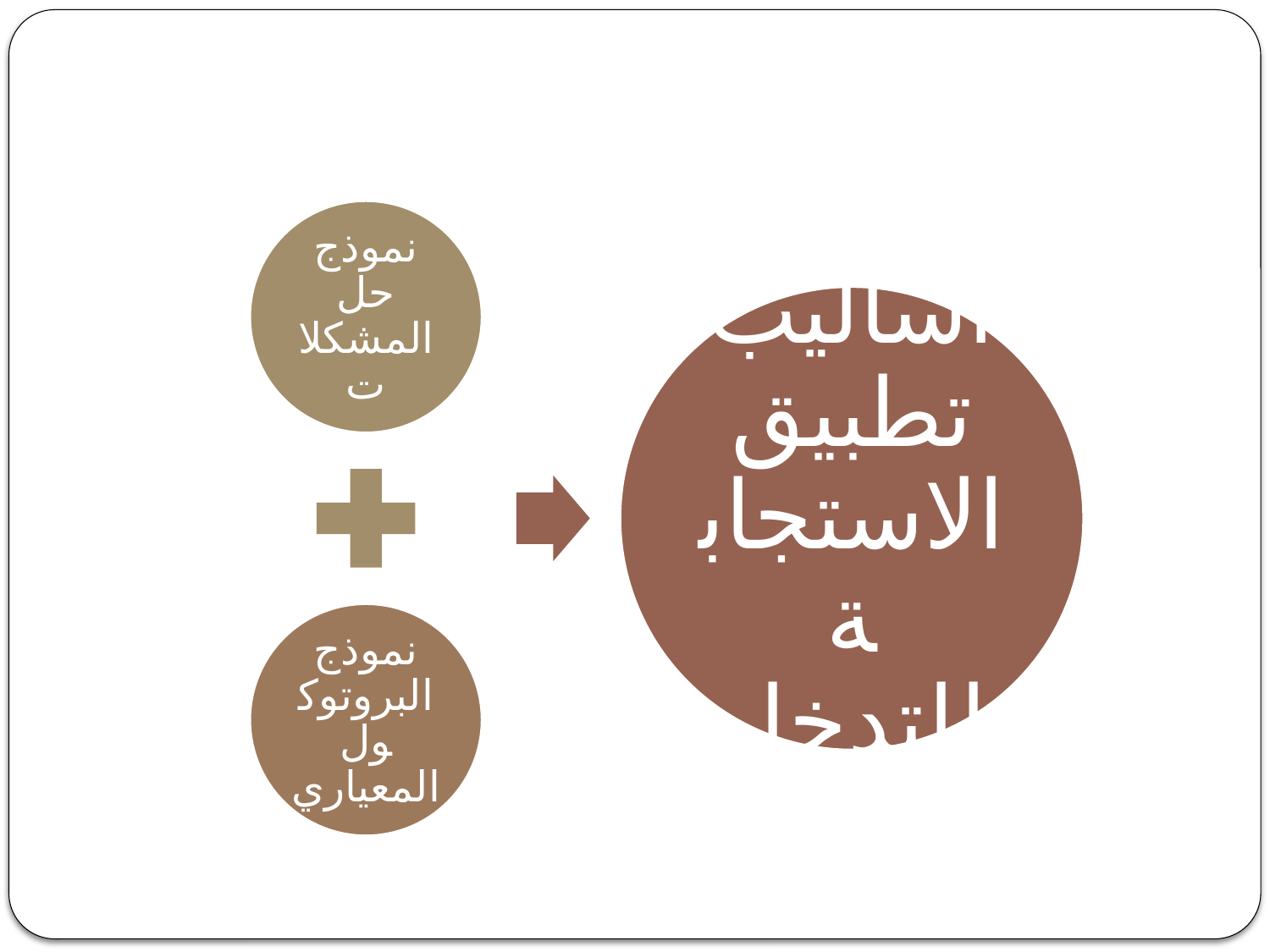

#
نموذج حل المشكلات

نموذج البروتوكول المعياري

اساليب تطبيق الاستجابة للتدخل